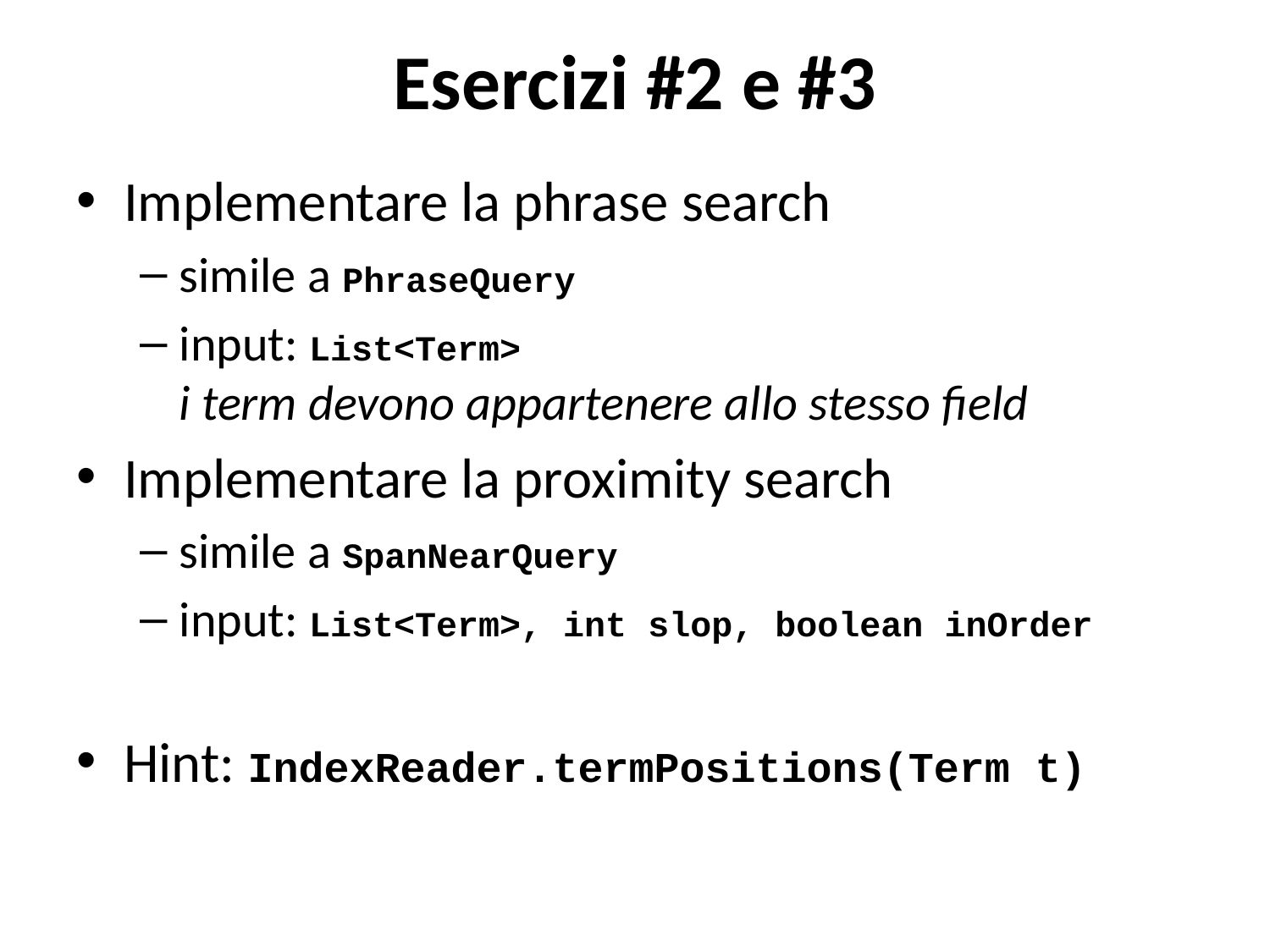

# Esercizi #2 e #3
Implementare la phrase search
simile a PhraseQuery
input: List<Term>
i term devono appartenere allo stesso field
Implementare la proximity search
simile a SpanNearQuery
input: List<Term>, int slop, boolean inOrder

Hint: IndexReader.termPositions(Term t)